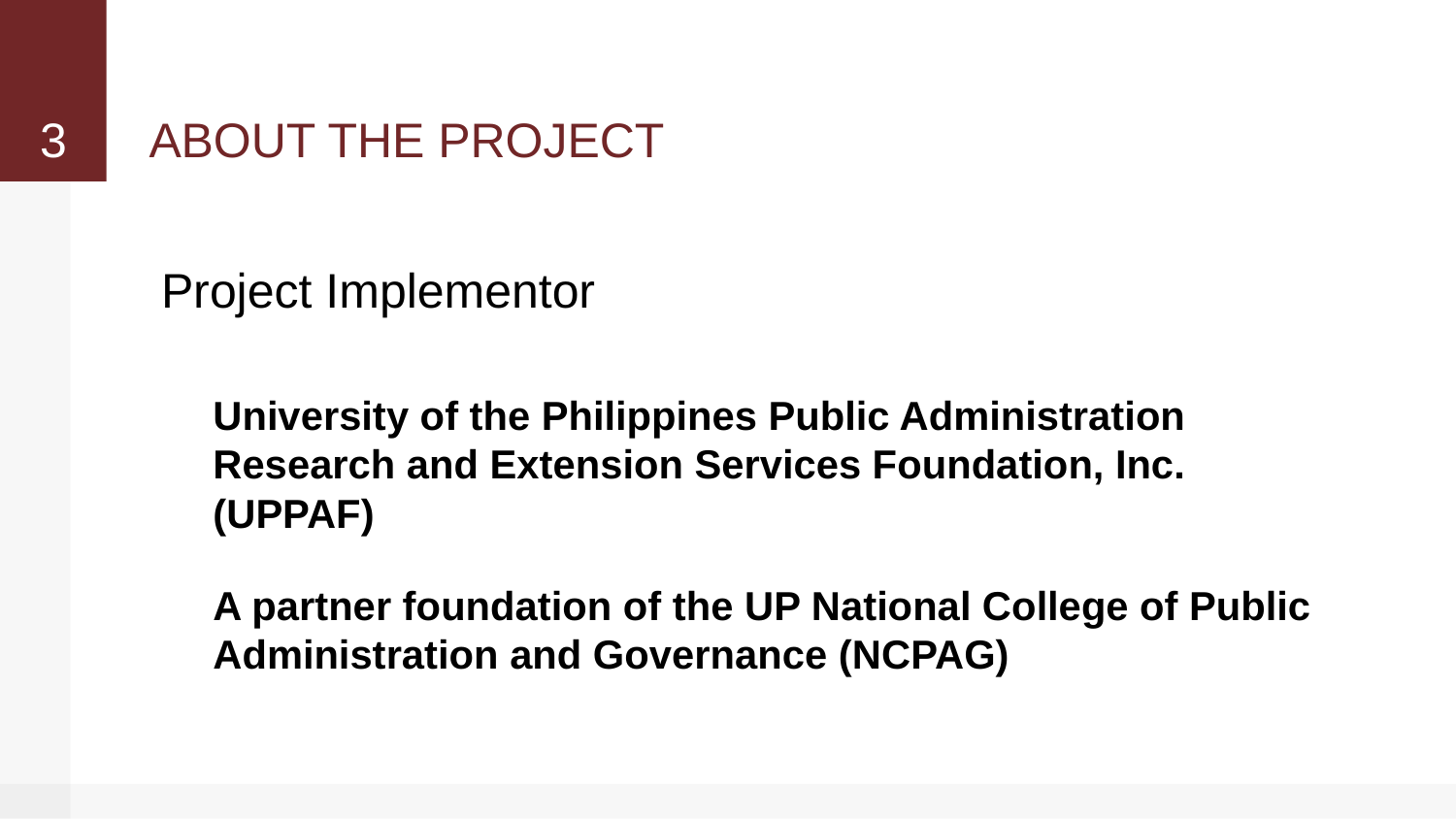

3
# ABOUT THE PROJECT
Project Implementor

University of the Philippines Public Administration Research and Extension Services Foundation, Inc. (UPPAF)

A partner foundation of the UP National College of Public Administration and Governance (NCPAG)